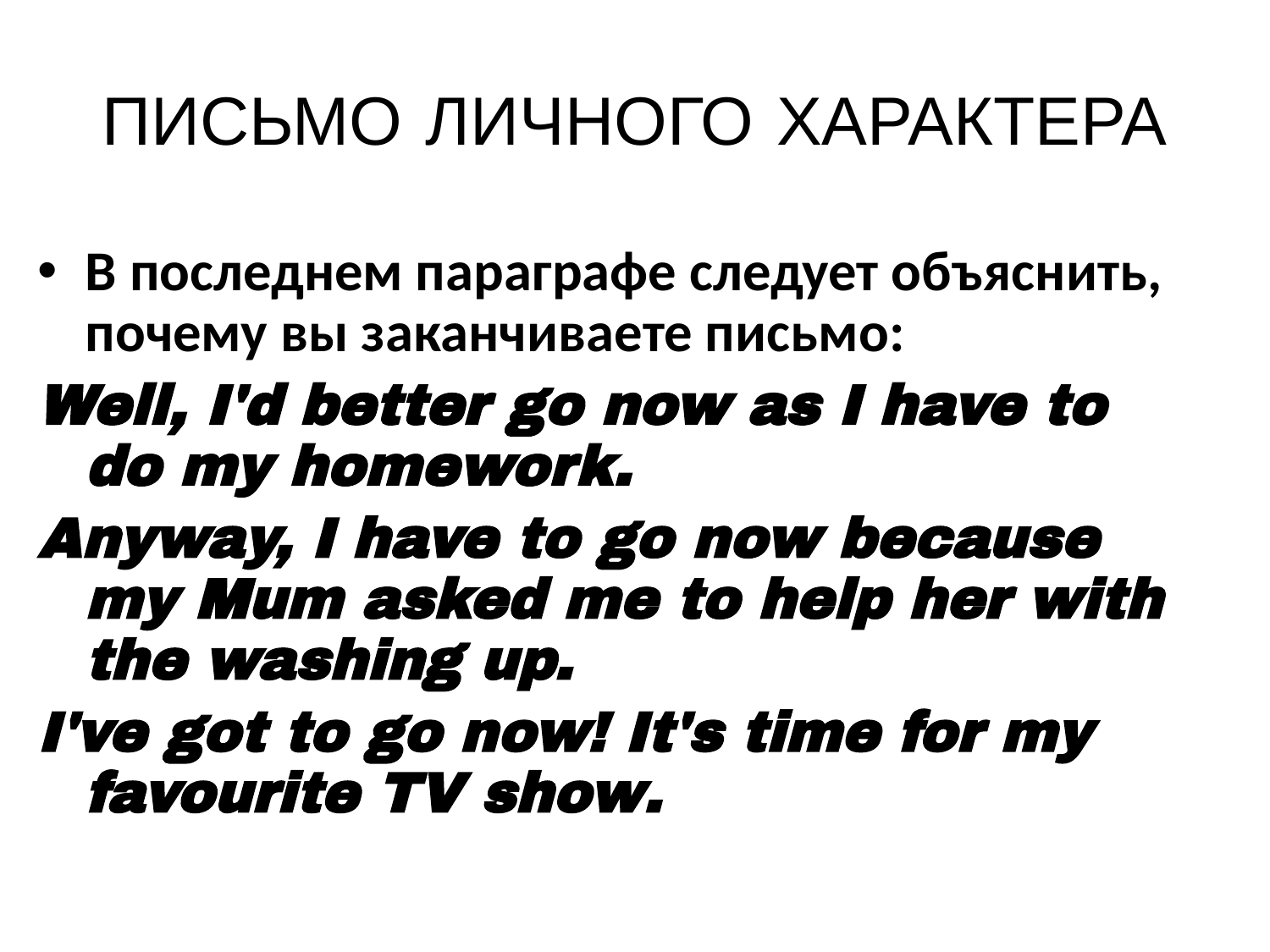

# ПИСЬМО ЛИЧНОГО ХАРАКТЕРА
В последнем параграфе следует объяснить, почему вы заканчиваете письмо:
Well, I'd better go now as I have to do my homework.
Anyway, I have to go now because my Mum asked me to help her with the washing up.
I've got to go now! It's time for my favourite TV show.